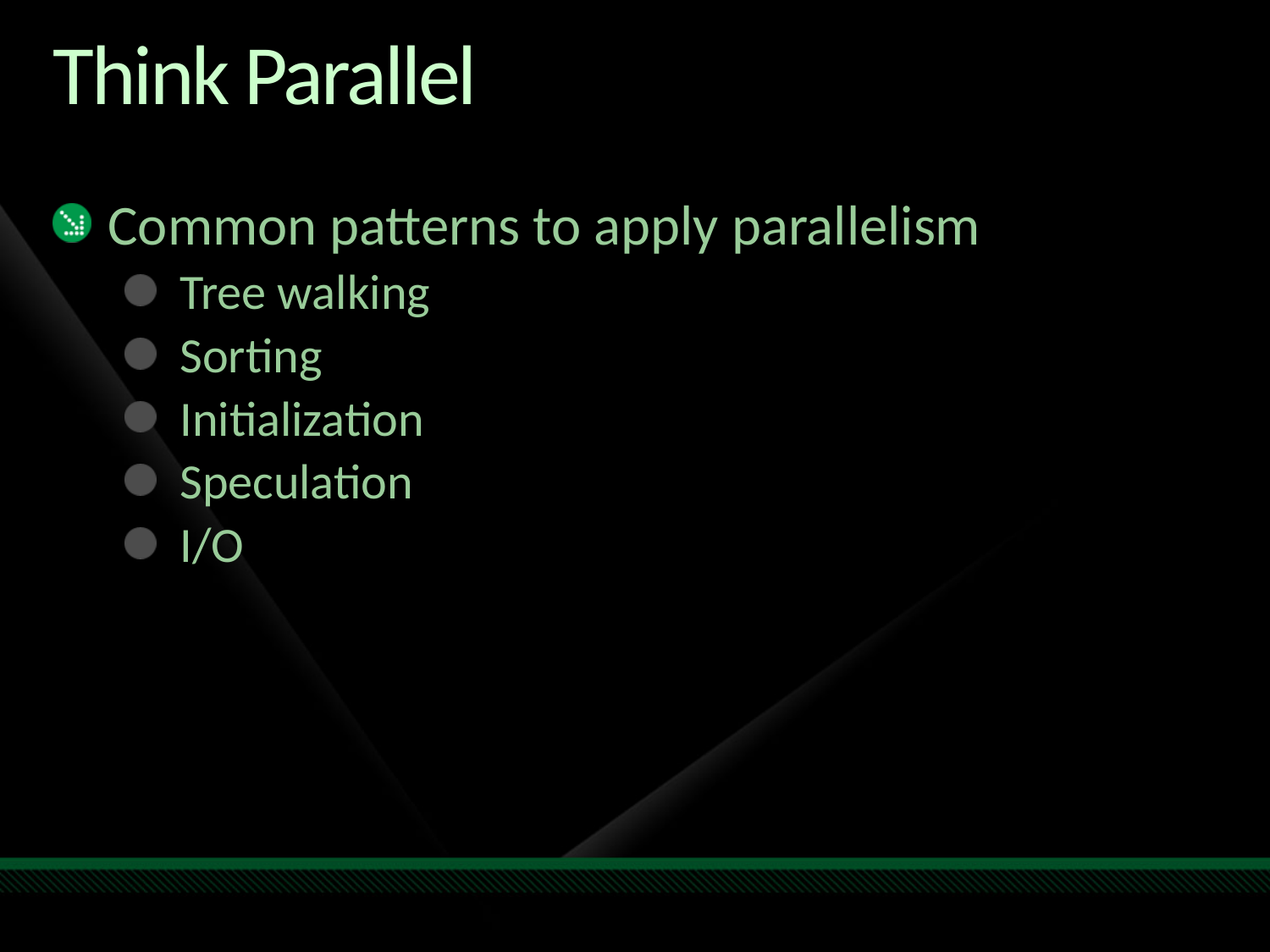

# Think Parallel
Common patterns to apply parallelism
Tree walking
Sorting
Initialization
Speculation
I/O